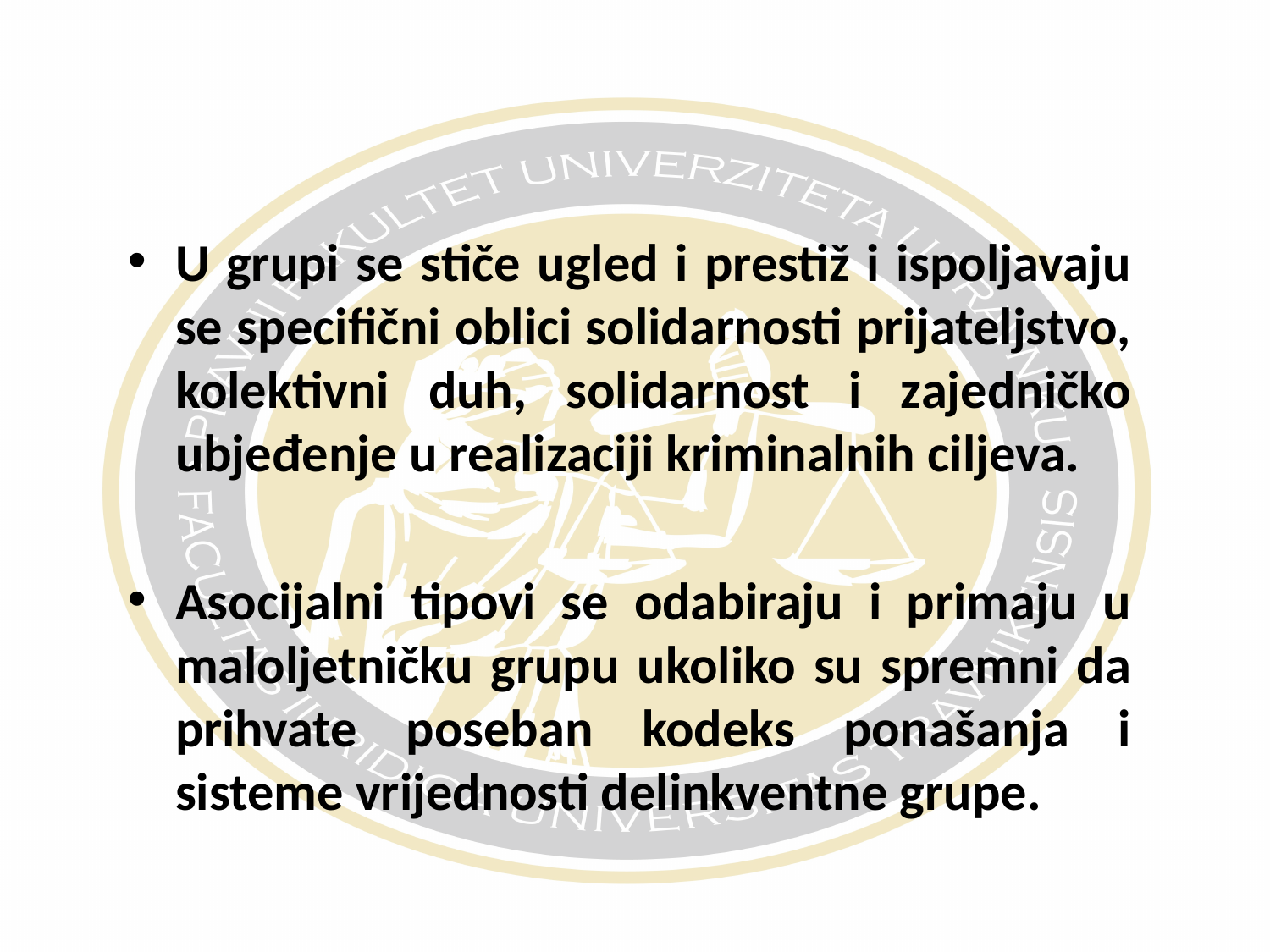

#
U grupi se stiče ugled i prestiž i ispoljavaju se specifični oblici solidarnosti prijateljstvo, kolektivni duh, solidarnost i zajedničko ubjeđenje u realizaciji kriminalnih ciljeva.

Asocijalni tipovi se odabiraju i primaju u maloljetničku grupu ukoliko su spremni da prihvate poseban kodeks ponašanja i sisteme vrijednosti delinkventne grupe.